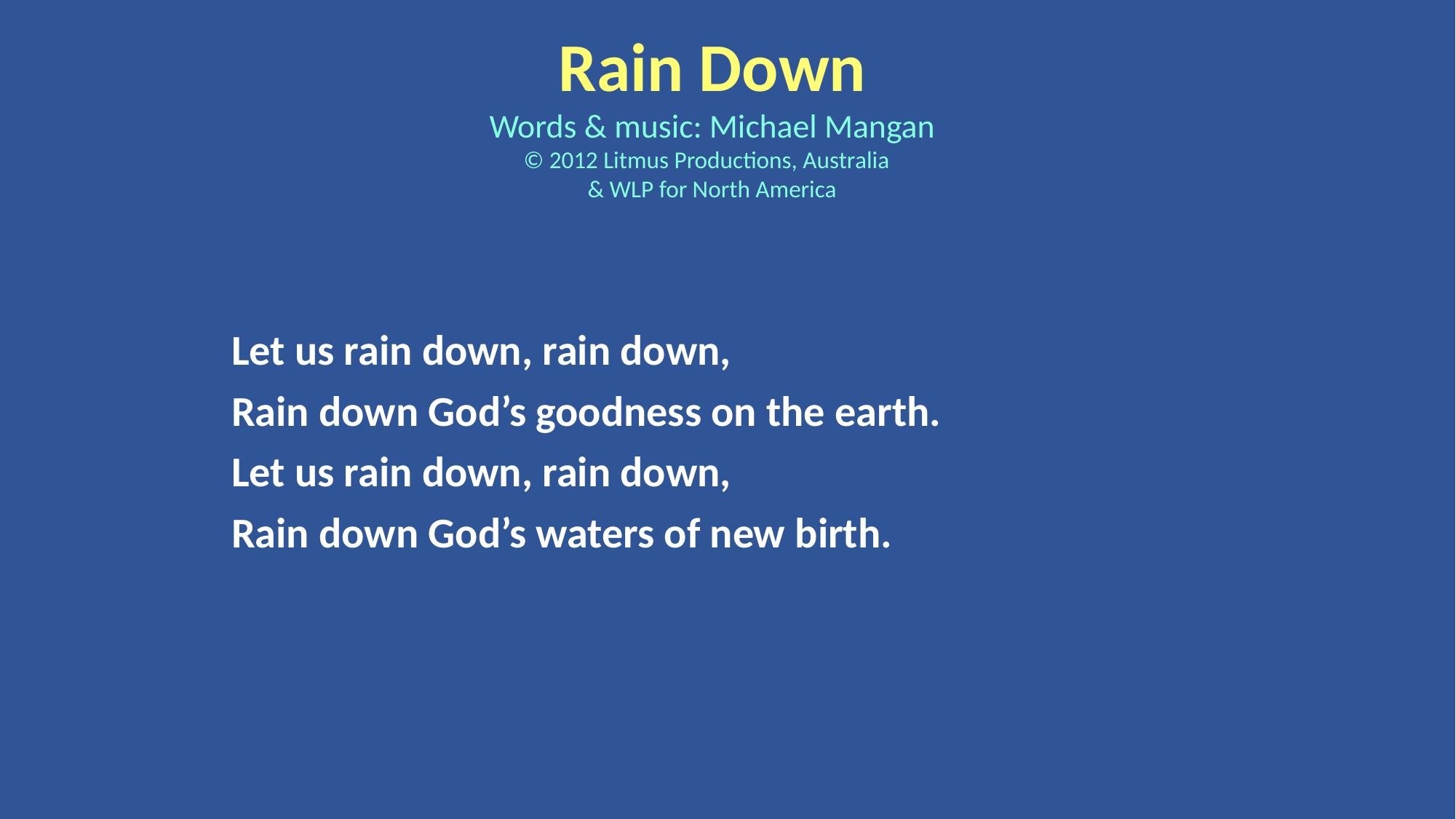

Rain Down
Words & music: Michael Mangan
© 2012 Litmus Productions, Australia
& WLP for North America
Let us rain down, rain down,
Rain down God’s goodness on the earth.
Let us rain down, rain down,
Rain down God’s waters of new birth.